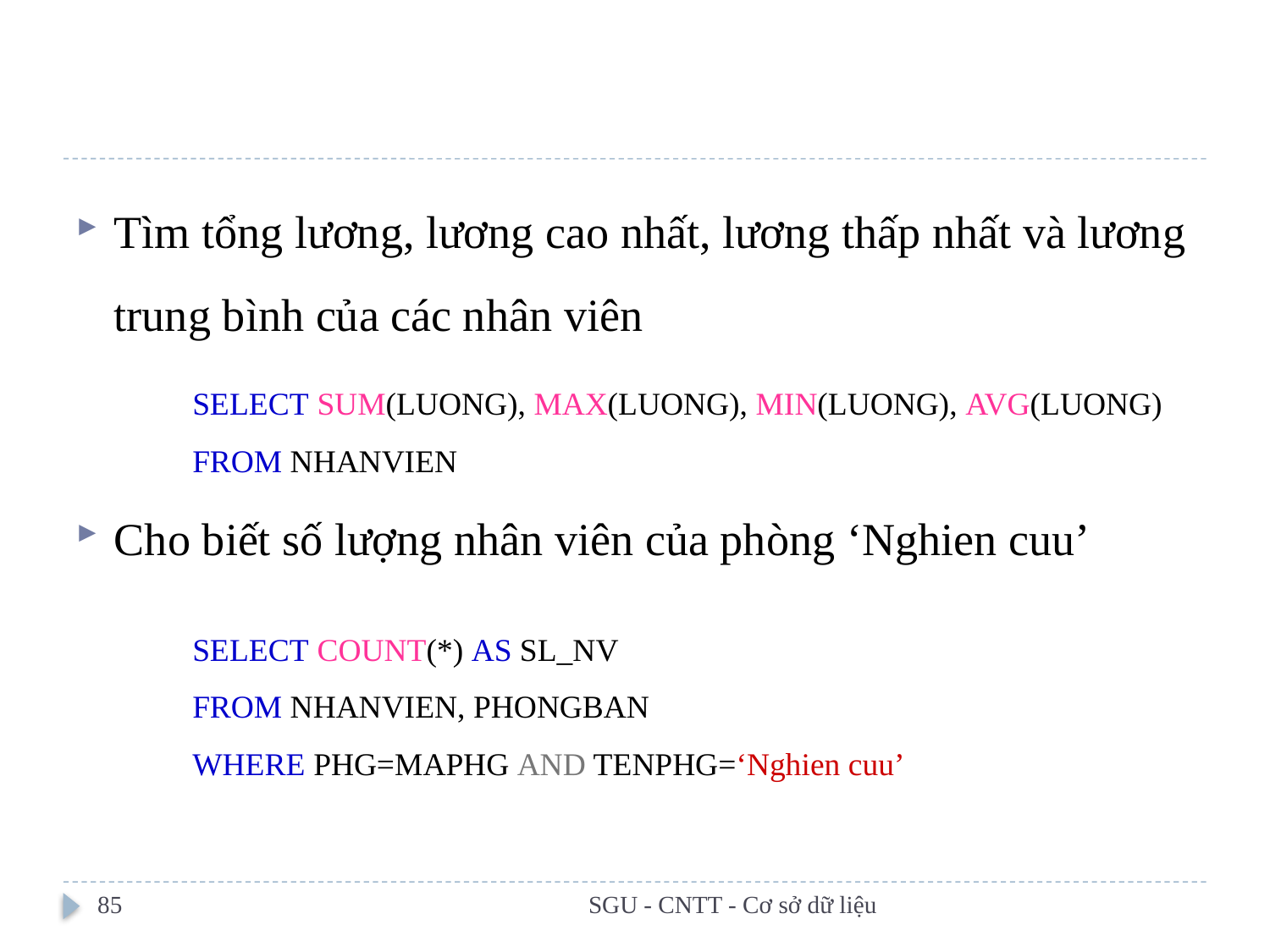

#
Tìm tổng lương, lương cao nhất, lương thấp nhất và lương trung bình của các nhân viên

Cho biết số lượng nhân viên của phòng ‘Nghien cuu’

SELECT SUM(LUONG), MAX(LUONG), MIN(LUONG), AVG(LUONG)
FROM NHANVIEN
SELECT COUNT(*) AS SL_NV
FROM NHANVIEN, PHONGBAN
WHERE PHG=MAPHG AND TENPHG=‘Nghien cuu’
85
SGU - CNTT - Cơ sở dữ liệu